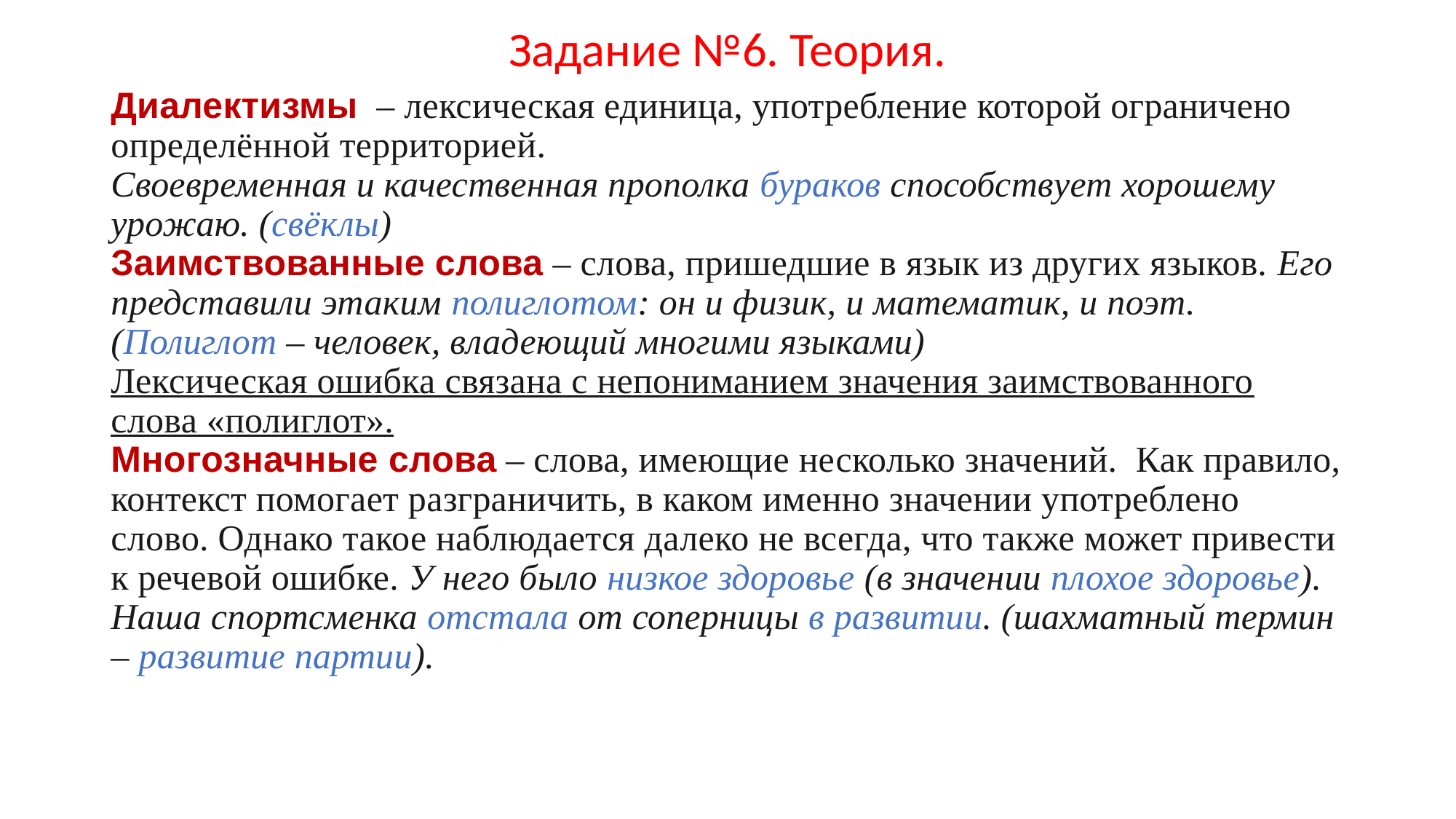

# Задание №6. Теория.
Диалектизмы  – лексическая единица, употребление которой ограничено определённой территорией.
Своевременная и качественная прополка бураков способствует хорошему урожаю. (свёклы)
Заимствованные слова – слова, пришедшие в язык из других языков. Его представили этаким полиглотом: он и физик, и математик, и поэт. (Полиглот – человек, владеющий многими языками)
Лексическая ошибка связана с непониманием значения заимствованного слова «полиглот».
Многозначные слова – слова, имеющие несколько значений.  Как правило, контекст помогает разграничить, в каком именно значении употреблено слово. Однако такое наблюдается далеко не всегда, что также может привести к речевой ошибке. У него было низкое здоровье (в значении плохое здоровье). Наша спортсменка отстала от соперницы в развитии. (шахматный термин – развитие партии).